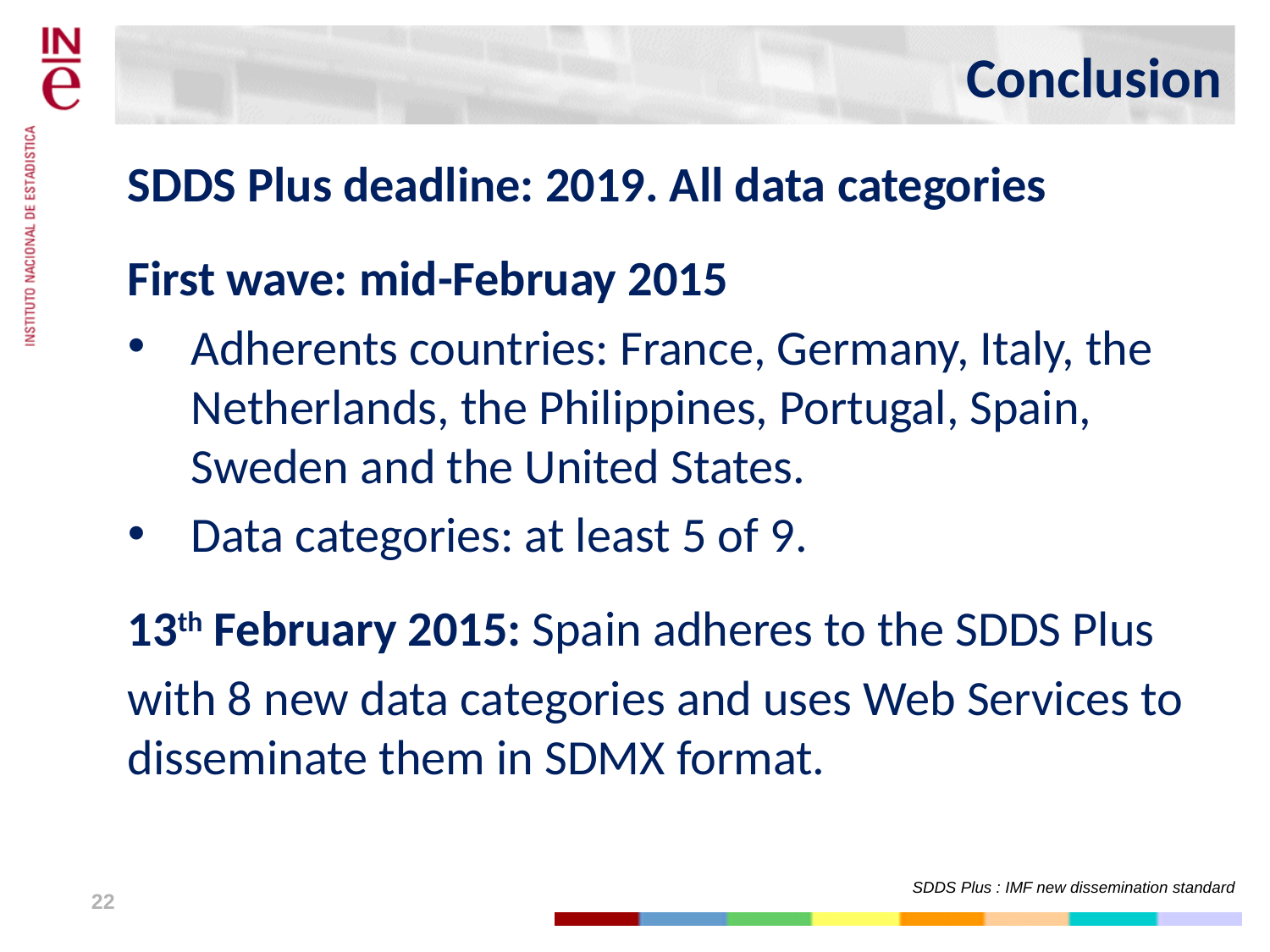

# Conclusion
SDDS Plus deadline: 2019. All data categories

First wave: mid-Februay 2015
Adherents countries: France, Germany, Italy, the Netherlands, the Philippines, Portugal, Spain, Sweden and the United States.
Data categories: at least 5 of 9.

13th February 2015: Spain adheres to the SDDS Plus
with 8 new data categories and uses Web Services to disseminate them in SDMX format.

22